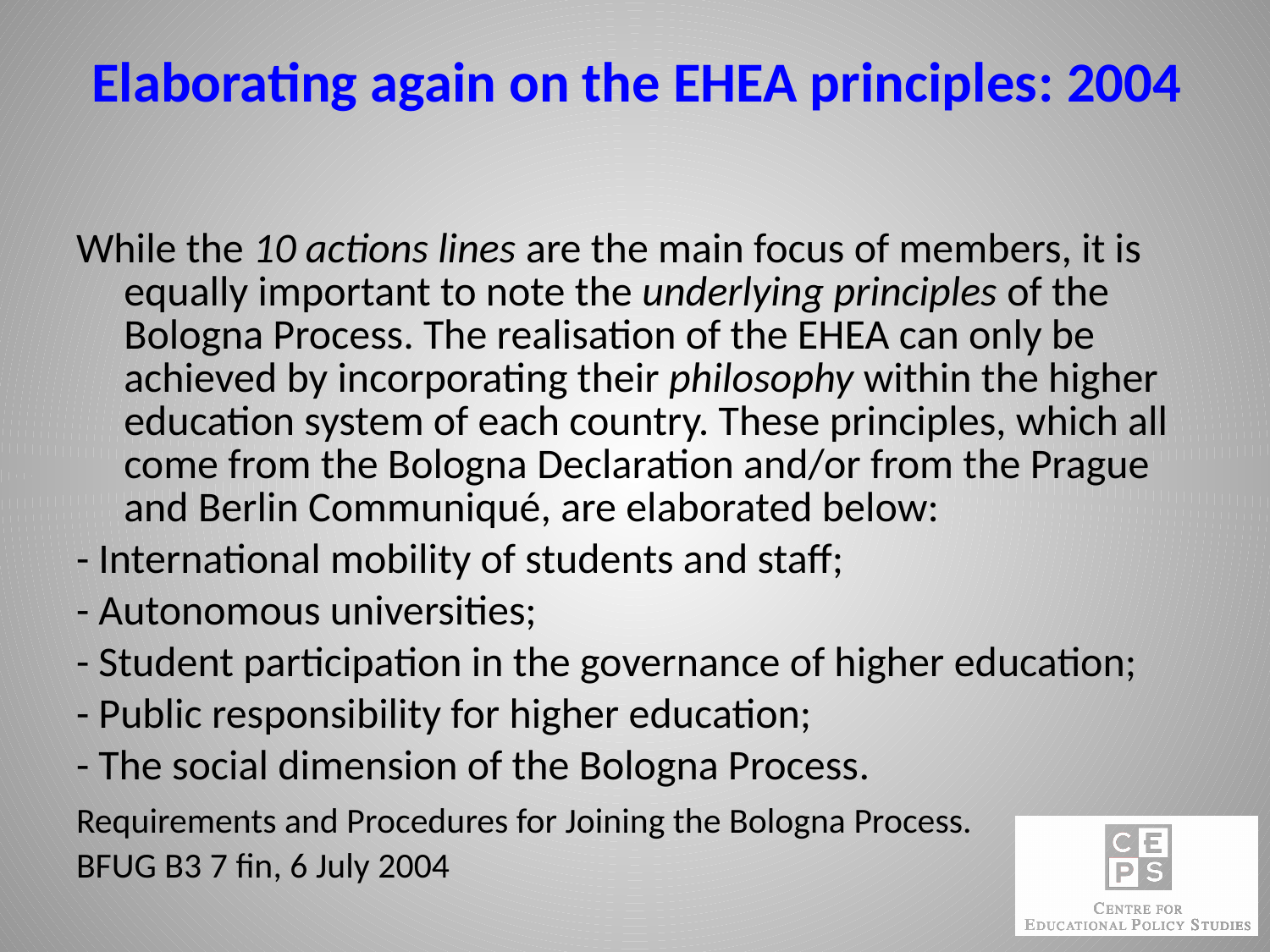

Elaborating again on the EHEA principles: 2004
While the 10 actions lines are the main focus of members, it is equally important to note the underlying principles of the Bologna Process. The realisation of the EHEA can only be achieved by incorporating their philosophy within the higher education system of each country. These principles, which all come from the Bologna Declaration and/or from the Prague and Berlin Communiqué, are elaborated below:
- International mobility of students and staff;
- Autonomous universities;
- Student participation in the governance of higher education;
- Public responsibility for higher education;
- The social dimension of the Bologna Process.
Requirements and Procedures for Joining the Bologna Process.
BFUG B3 7 fin, 6 July 2004